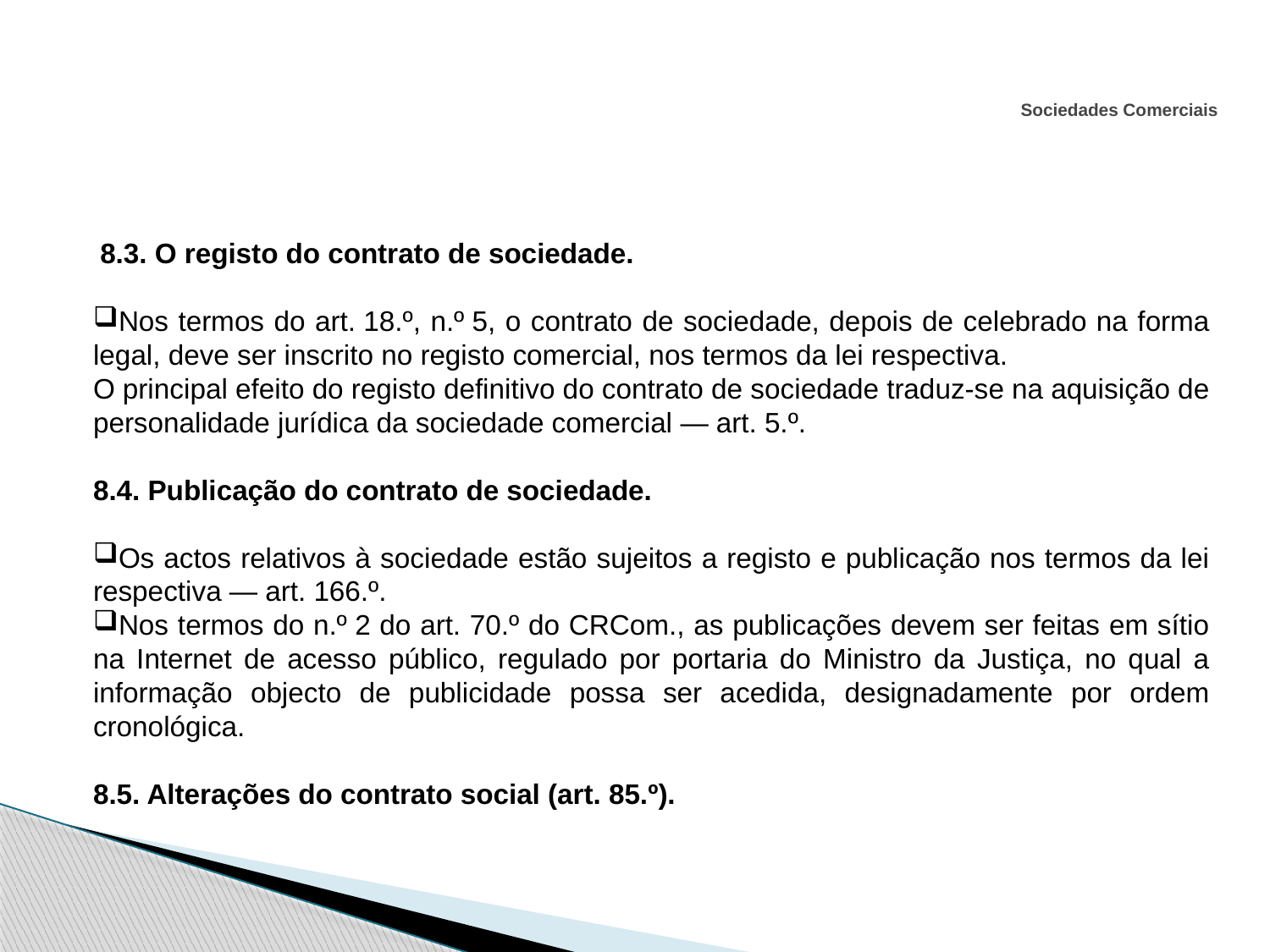

# Sociedades Comerciais
 8.3. O registo do contrato de sociedade.

Nos termos do art. 18.º, n.º 5, o contrato de sociedade, depois de celebrado na forma legal, deve ser inscrito no registo comercial, nos termos da lei respectiva.
O principal efeito do registo definitivo do contrato de sociedade traduz-se na aquisição de personalidade jurídica da sociedade comercial — art. 5.º.

8.4. Publicação do contrato de sociedade.

Os actos relativos à sociedade estão sujeitos a registo e publicação nos termos da lei respectiva — art. 166.º.
Nos termos do n.º 2 do art. 70.º do CRCom., as publicações devem ser feitas em sítio na Internet de acesso público, regulado por portaria do Ministro da Justiça, no qual a informação objecto de publicidade possa ser acedida, designadamente por ordem cronológica.

8.5. Alterações do contrato social (art. 85.º).